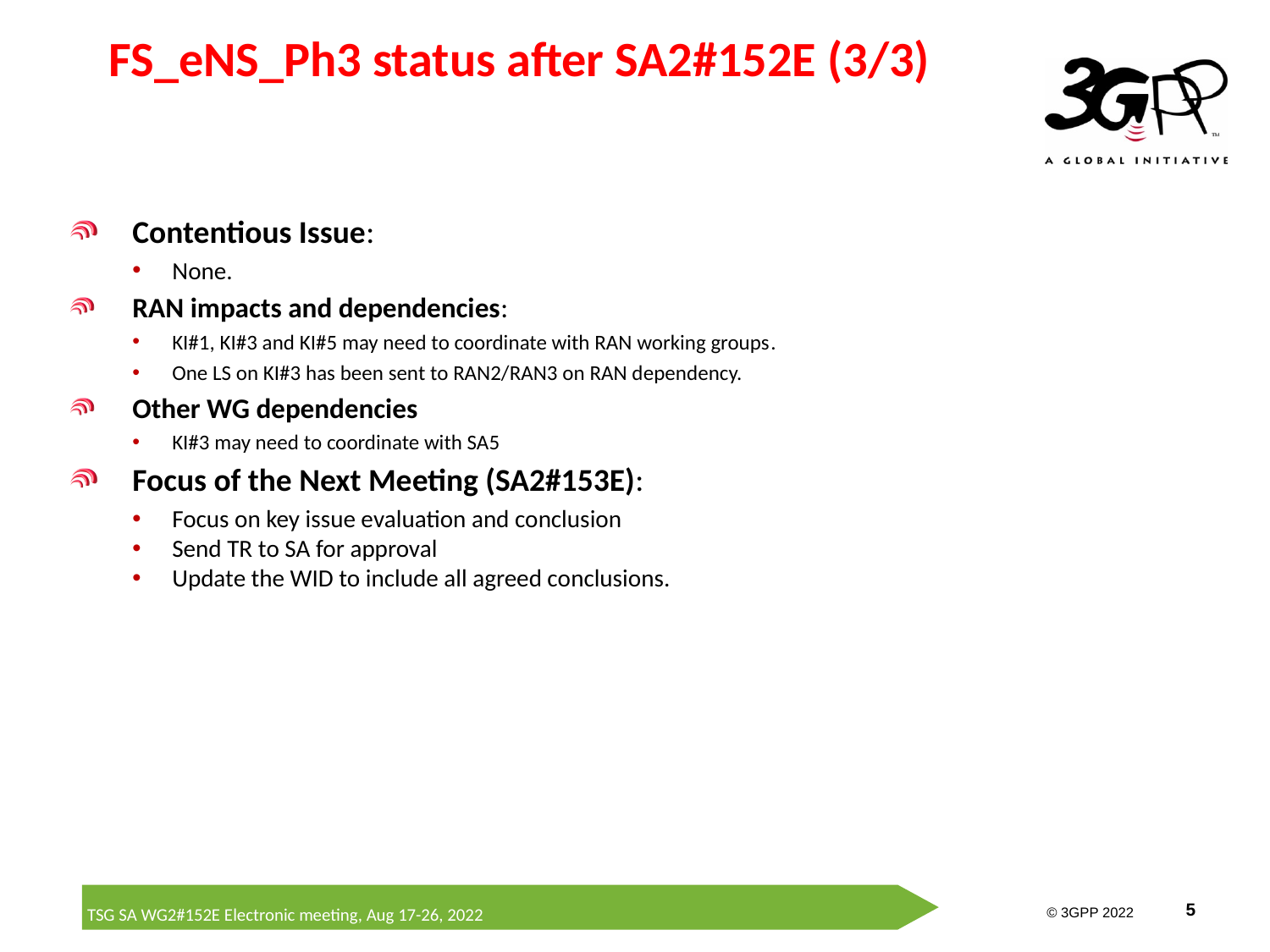

# FS_eNS_Ph3 status after SA2#152E (3/3)
Contentious Issue:
None.
RAN impacts and dependencies:
KI#1, KI#3 and KI#5 may need to coordinate with RAN working groups.
One LS on KI#3 has been sent to RAN2/RAN3 on RAN dependency.
Other WG dependencies
KI#3 may need to coordinate with SA5
Focus of the Next Meeting (SA2#153E):
Focus on key issue evaluation and conclusion
Send TR to SA for approval
Update the WID to include all agreed conclusions.